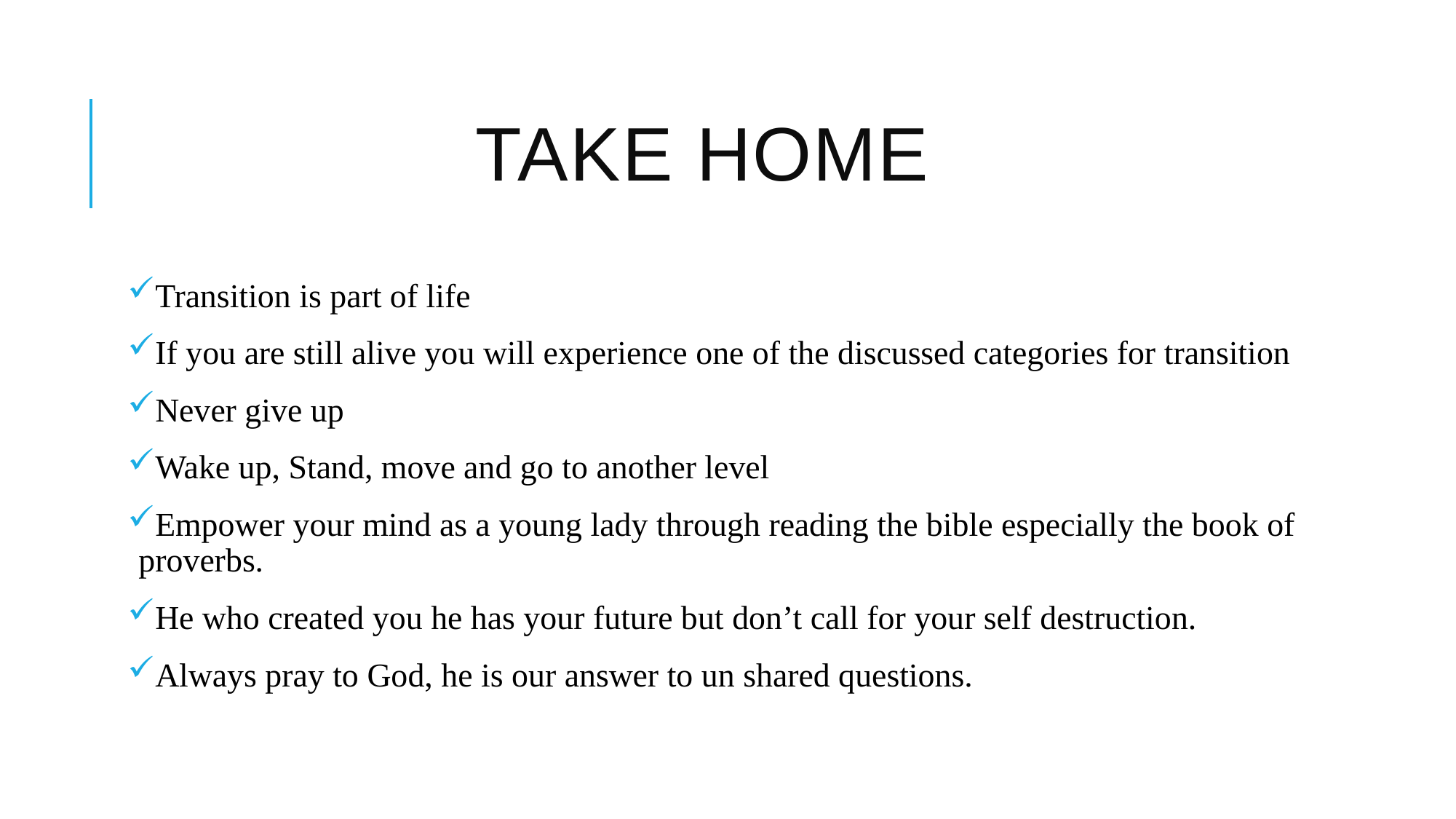

# Take home
Transition is part of life
If you are still alive you will experience one of the discussed categories for transition
Never give up
Wake up, Stand, move and go to another level
Empower your mind as a young lady through reading the bible especially the book of proverbs.
He who created you he has your future but don’t call for your self destruction.
Always pray to God, he is our answer to un shared questions.